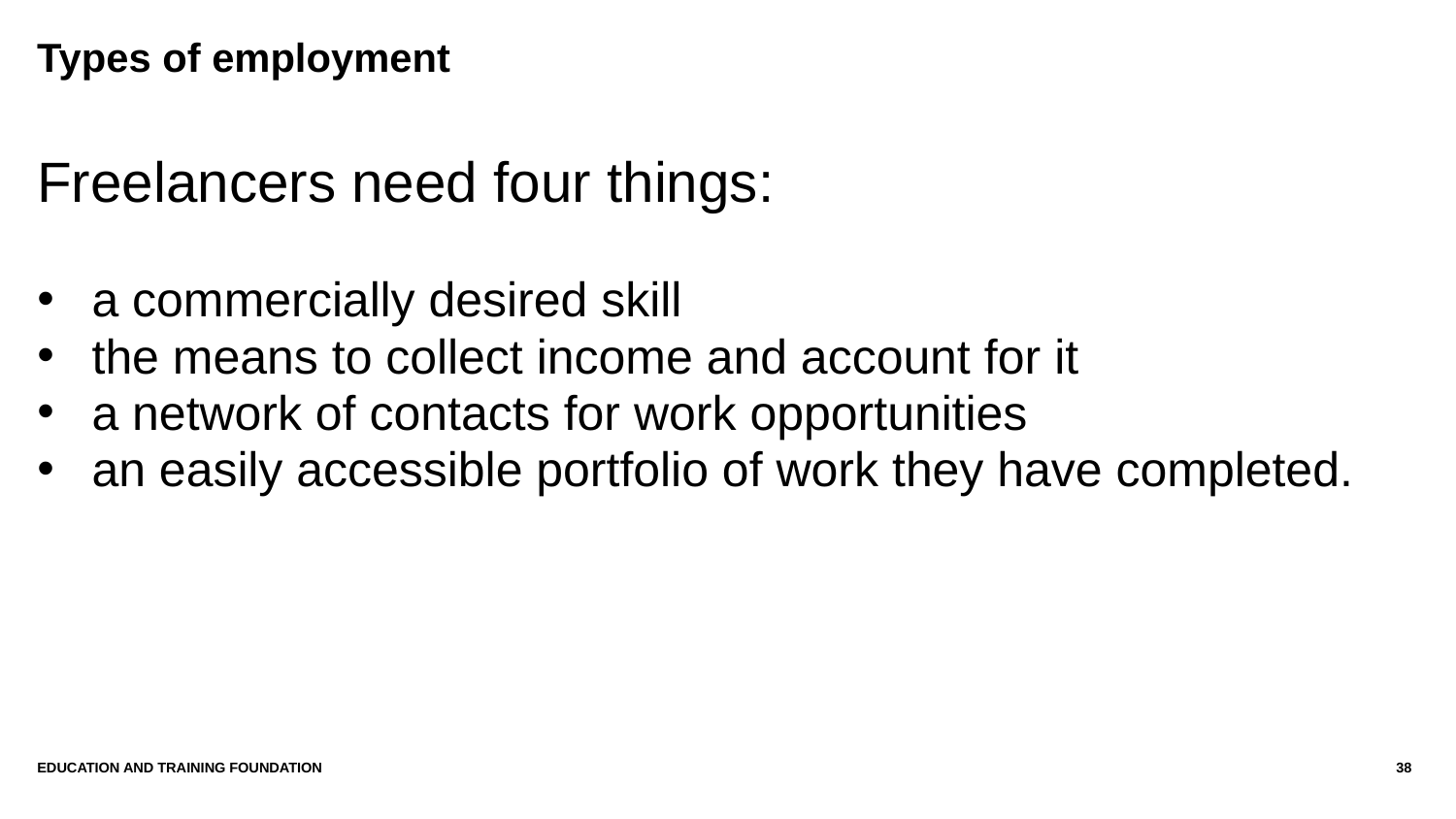

# Types of employment
Freelancers need four things:

a commercially desired skill
the means to collect income and account for it
a network of contacts for work opportunities
an easily accessible portfolio of work they have completed.

Education and Training Foundation
38